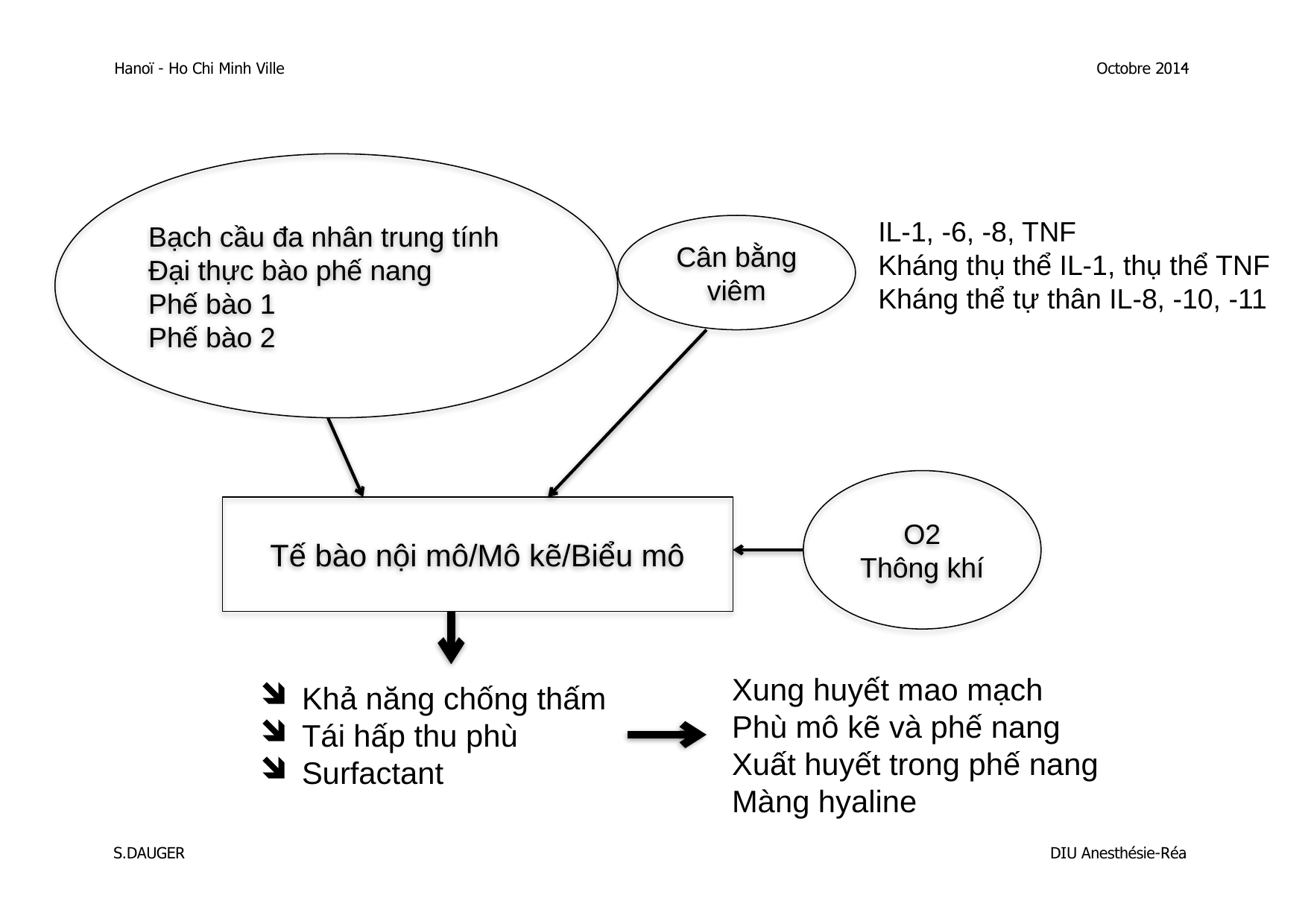

Hanoï - Ho Chi Minh Ville

Octobre 2014

Bạch cầu đa nhân trung tính
Đại thực bào phế nang
Phế bào 1
Phế bào 2
IL-1, -6, -8, TNF
Kháng thụ thể IL-1, thụ thể TNF
Kháng thể tự thân IL-8, -10, -11
Cân bằng viêm
O2
Thông khí
Tế bào nội mô/Mô kẽ/Biểu mô
Xung huyết mao mạch
Phù mô kẽ và phế nang
Xuất huyết trong phế nang
Màng hyaline
Khả năng chống thấm
Tái hấp thu phù
Surfactant
S.DAUGER

DIU Anesthésie-Réa